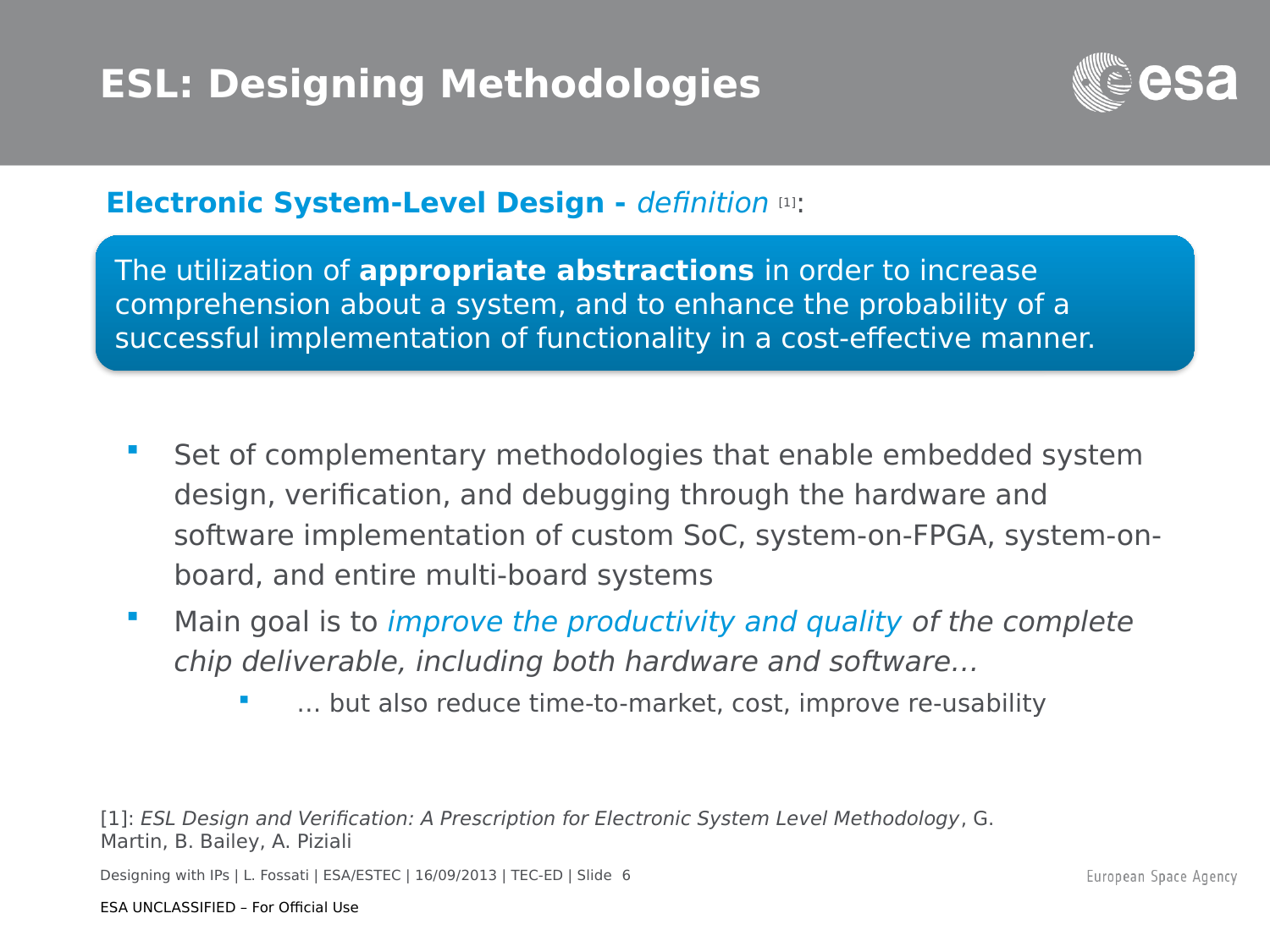

# ESL: Designing Methodologies
Electronic System-Level Design - definition [1]:
The utilization of appropriate abstractions in order to increase comprehension about a system, and to enhance the probability of a successful implementation of functionality in a cost-effective manner.
Set of complementary methodologies that enable embedded system design, verification, and debugging through the hardware and software implementation of custom SoC, system-on-FPGA, system-on-board, and entire multi-board systems
Main goal is to improve the productivity and quality of the complete chip deliverable, including both hardware and software…
… but also reduce time-to-market, cost, improve re-usability
[1]: ESL Design and Verification: A Prescription for Electronic System Level Methodology, G. Martin, B. Bailey, A. Piziali